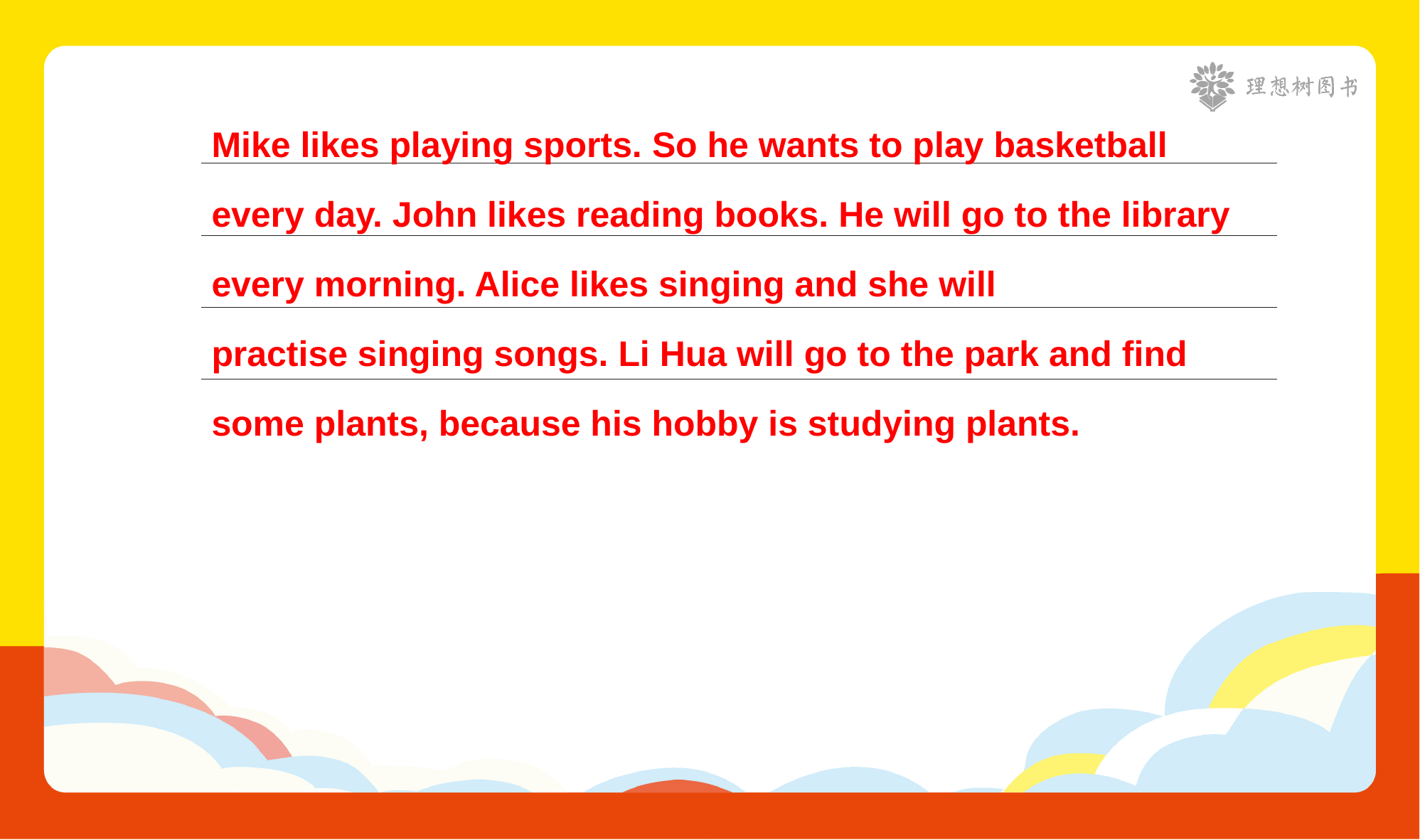

Mike likes playing sports. So he wants to play basketball every day. John likes reading books. He will go to the library every morning. Alice likes singing and she will
practise singing songs. Li Hua will go to the park and find some plants, because his hobby is studying plants.
|  |
| --- |
|  |
|  |